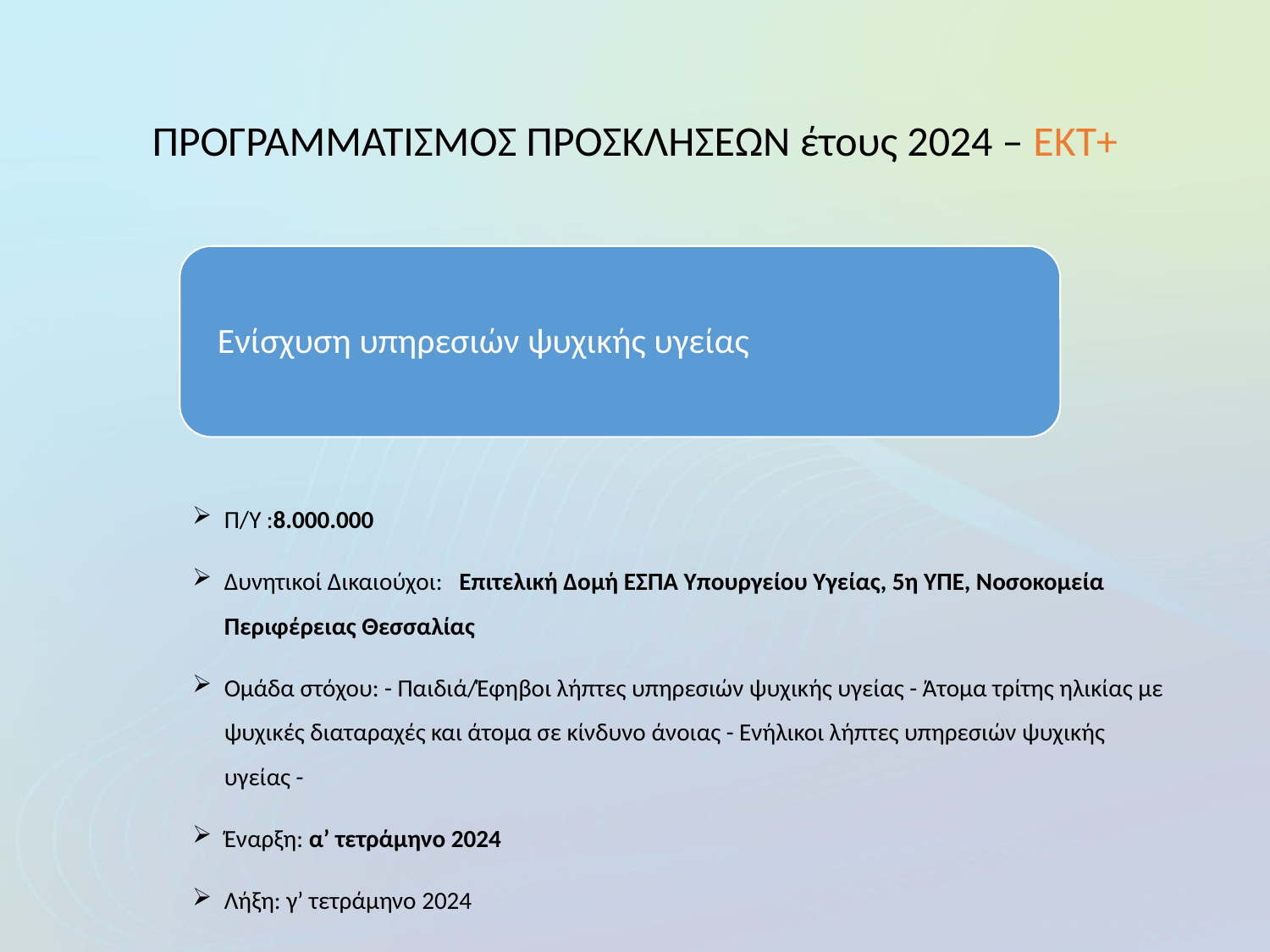

# ΠΡΟΓΡΑΜΜΑΤΙΣΜΟΣ ΠΡΟΣΚΛΗΣΕΩΝ έτους 2024 – ΕΚΤ+

Ενίσχυση υπηρεσιών ψυχικής υγείας
Π/Υ :8.000.000
Δυνητικοί Δικαιούχοι:   Επιτελική Δομή ΕΣΠΑ Υπουργείου Υγείας, 5η ΥΠΕ, Νοσοκομεία Περιφέρειας Θεσσαλίας
Ομάδα στόχου: - Παιδιά/Έφηβοι λήπτες υπηρεσιών ψυχικής υγείας - Άτομα τρίτης ηλικίας με ψυχικές διαταραχές και άτομα σε κίνδυνο άνοιας - Ενήλικοι λήπτες υπηρεσιών ψυχικής υγείας -
Έναρξη: α’ τετράμηνο 2024
Λήξη: γ’ τετράμηνο 2024